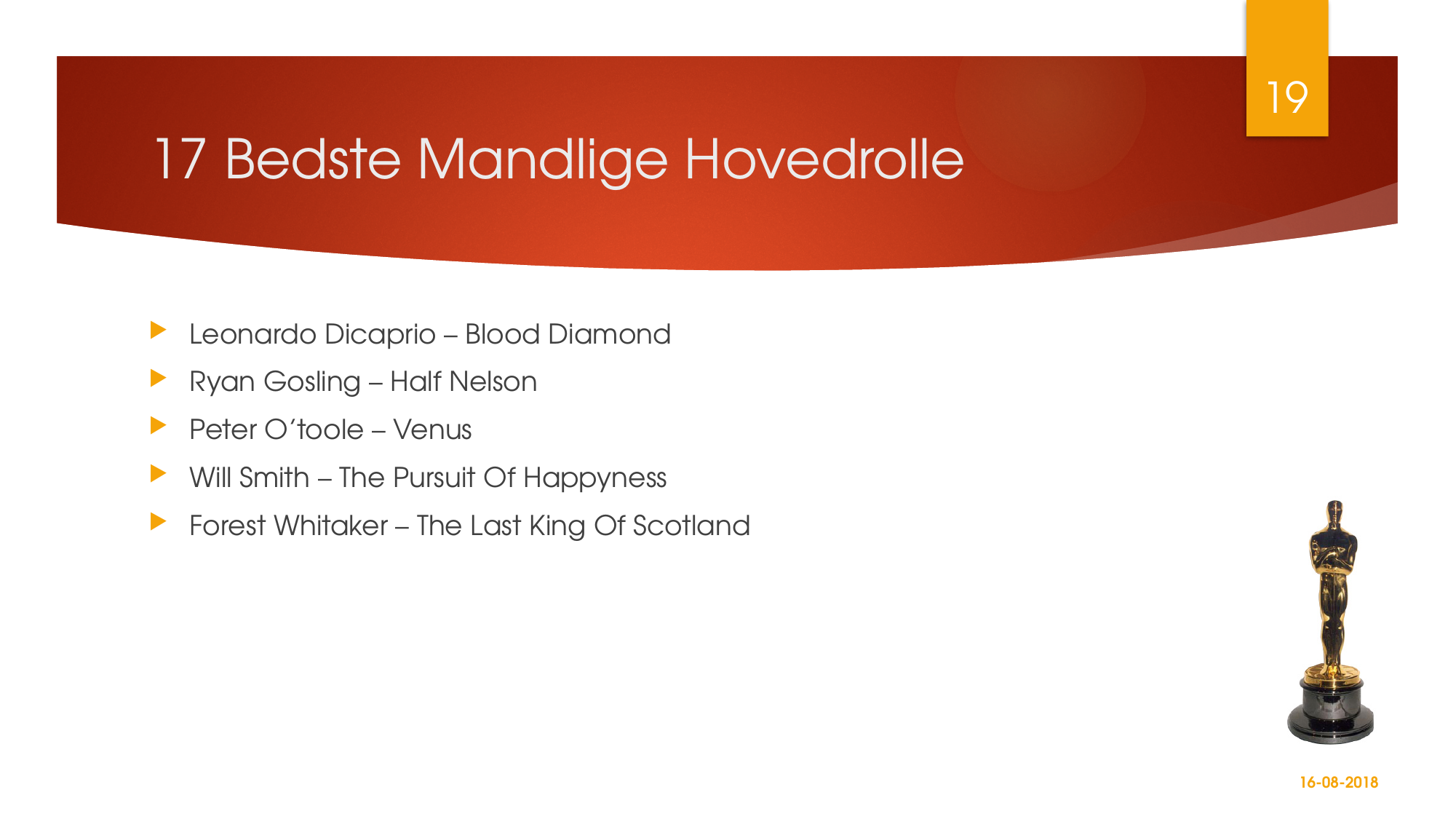

19
# 17 Bedste Mandlige Hovedrolle
Leonardo Dicaprio – Blood Diamond
Ryan Gosling – Half Nelson
Peter O’toole – Venus
Will Smith – The Pursuit Of Happyness
Forest Whitaker – The Last King Of Scotland
16-08-2018